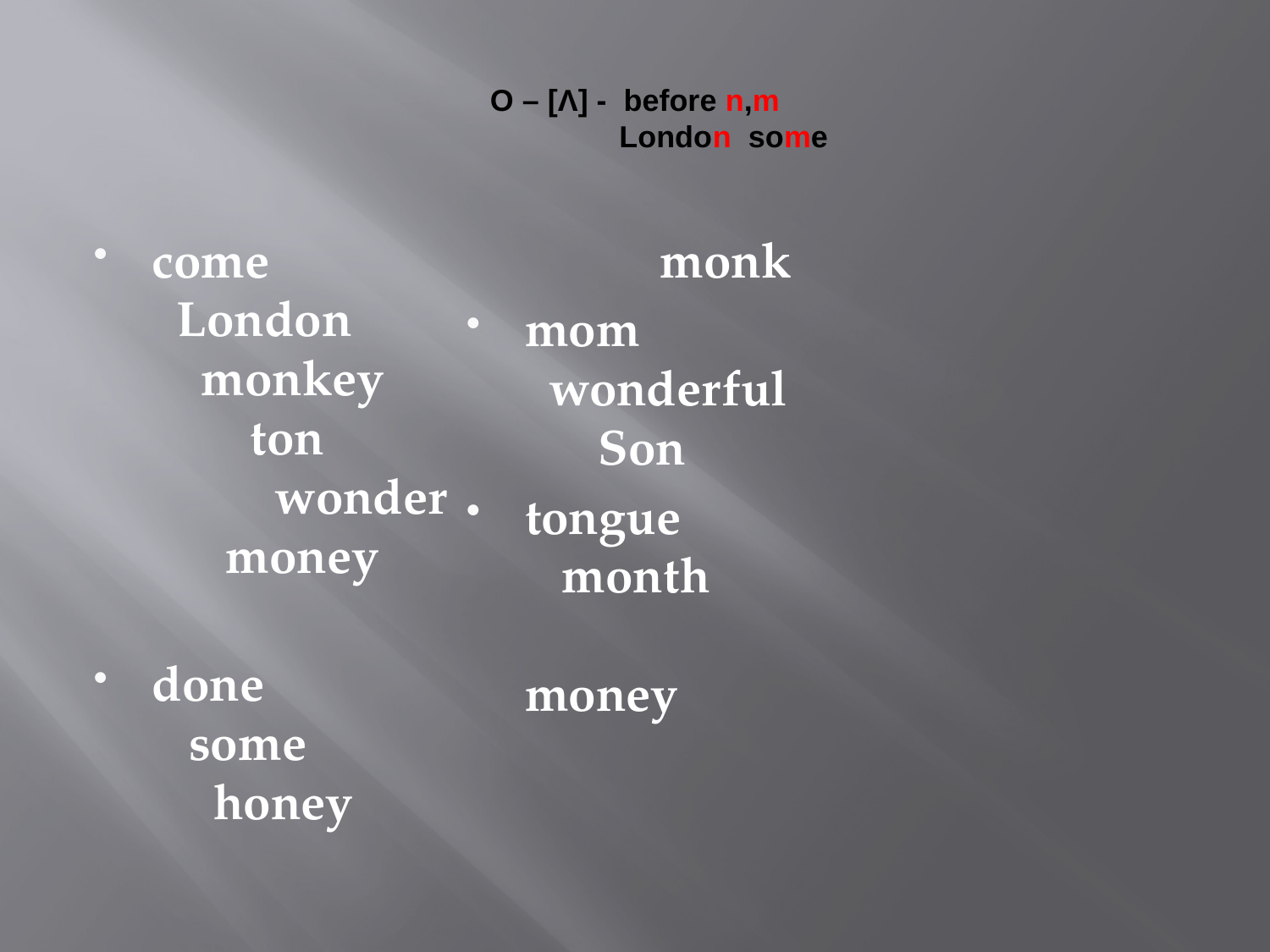

# O – [Λ] -  before n,m London  some
come                 London            monkey              ton                     wonder       money
done                  some                 honey                   monk
mom                 wonderful         Son
tongue               month                        money